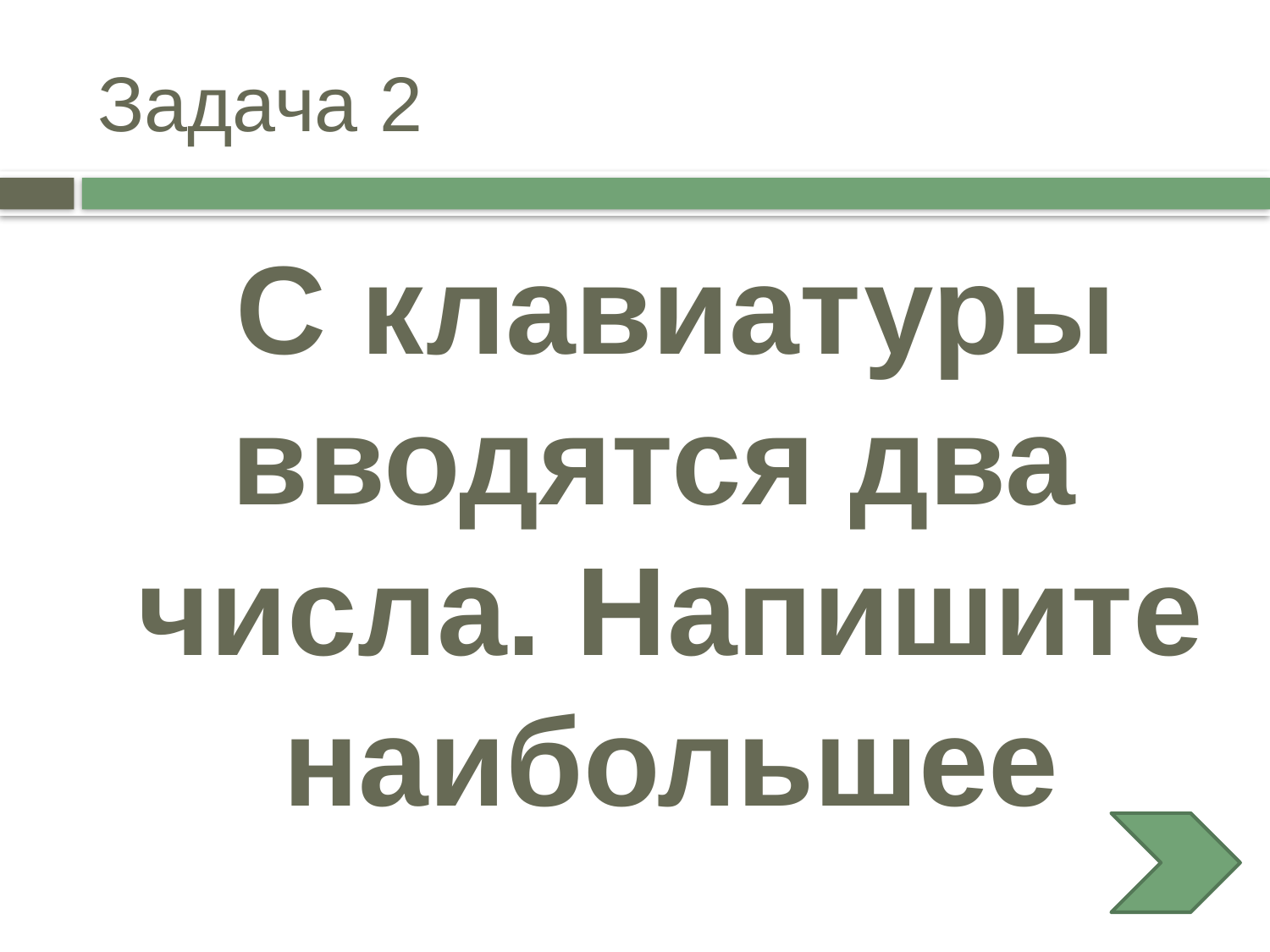

# Задача 2
    С клавиатуры вводятся два  числа. Напишите наибольшее